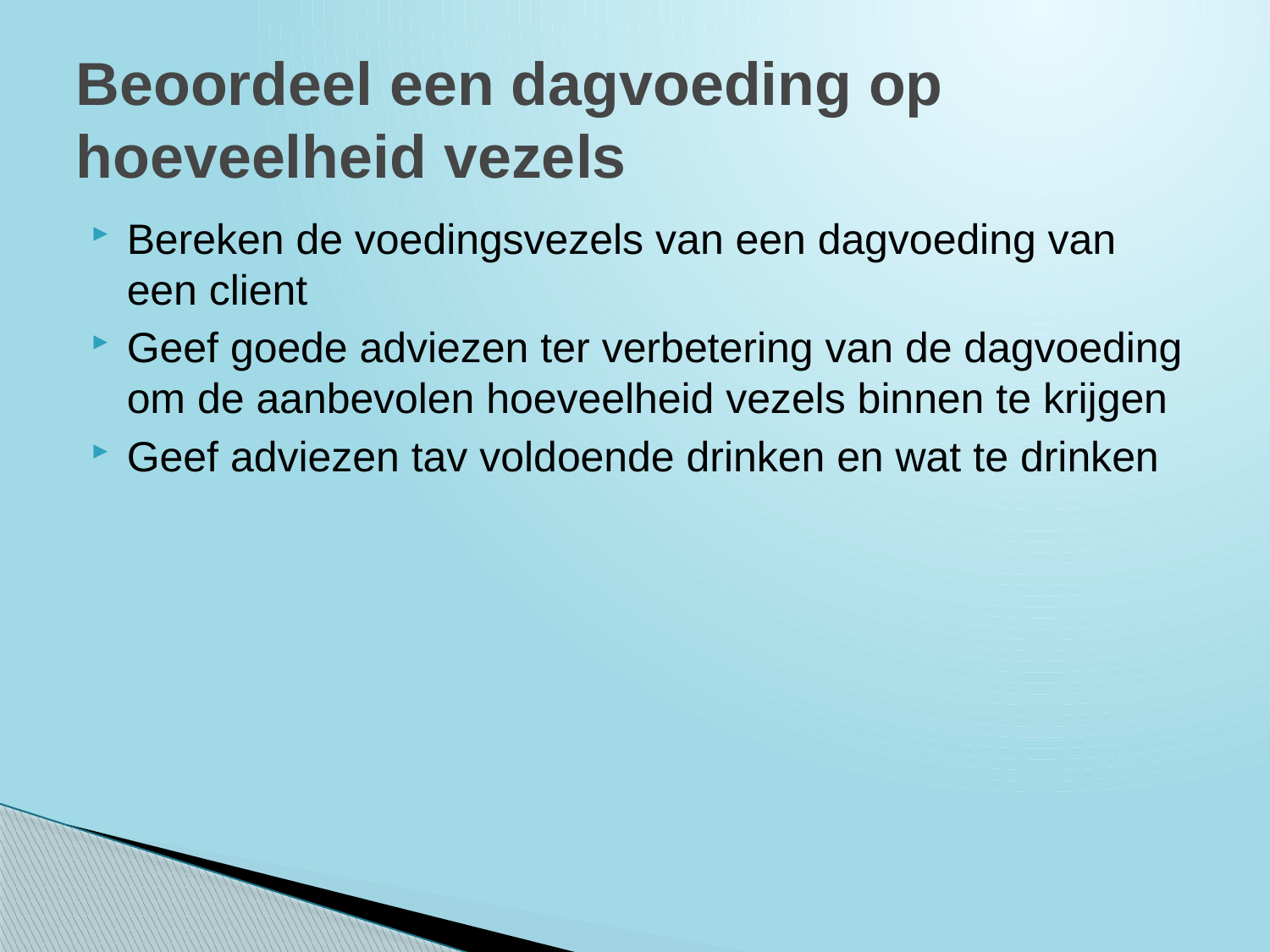

# Beoordeel een dagvoeding op hoeveelheid vezels
Bereken de voedingsvezels van een dagvoeding van een client
Geef goede adviezen ter verbetering van de dagvoeding om de aanbevolen hoeveelheid vezels binnen te krijgen
Geef adviezen tav voldoende drinken en wat te drinken